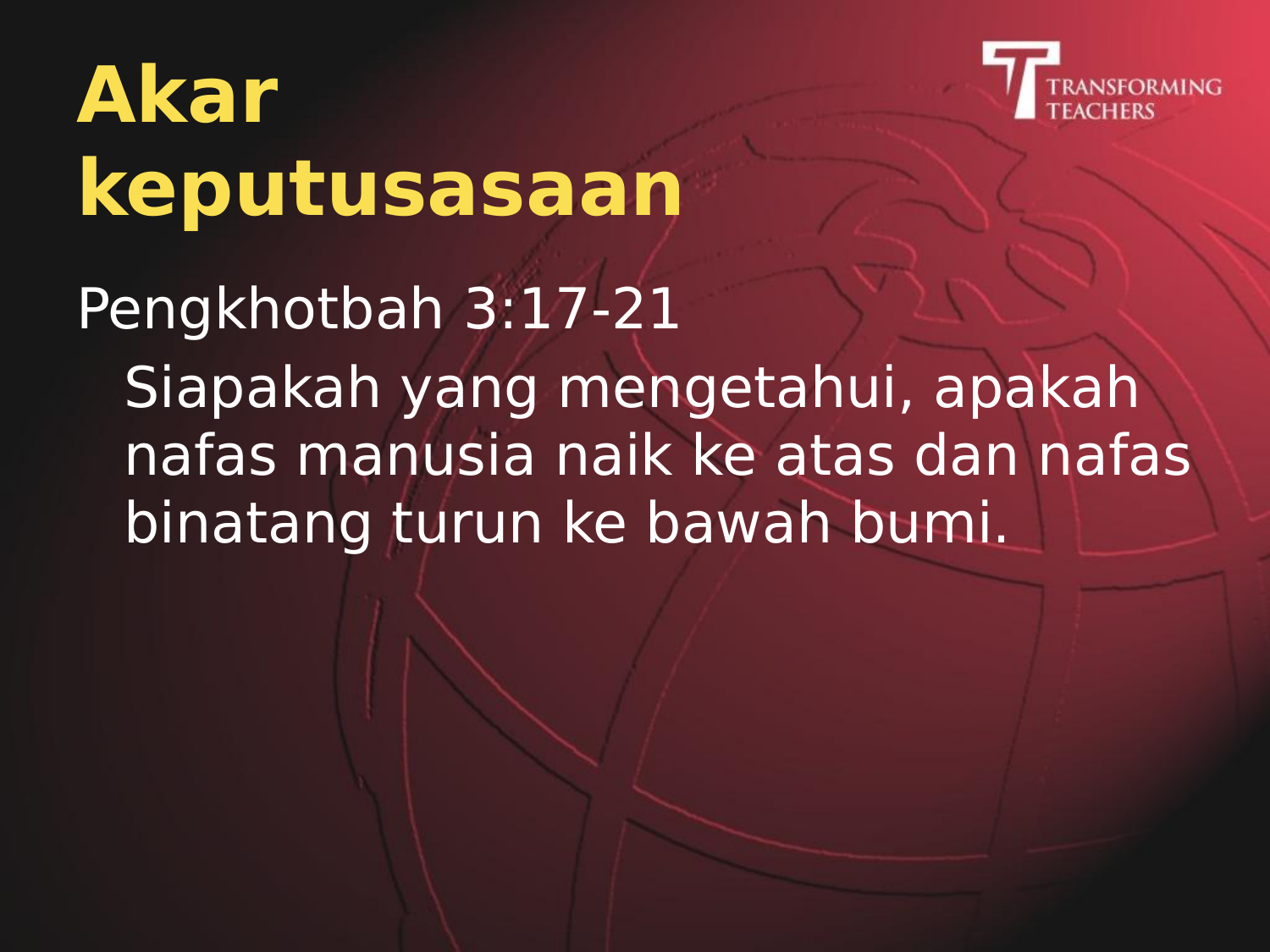

# Akar keputusasaan
Pengkhotbah 3:17-21
	Siapakah yang mengetahui, apakah nafas manusia naik ke atas dan nafas binatang turun ke bawah bumi.